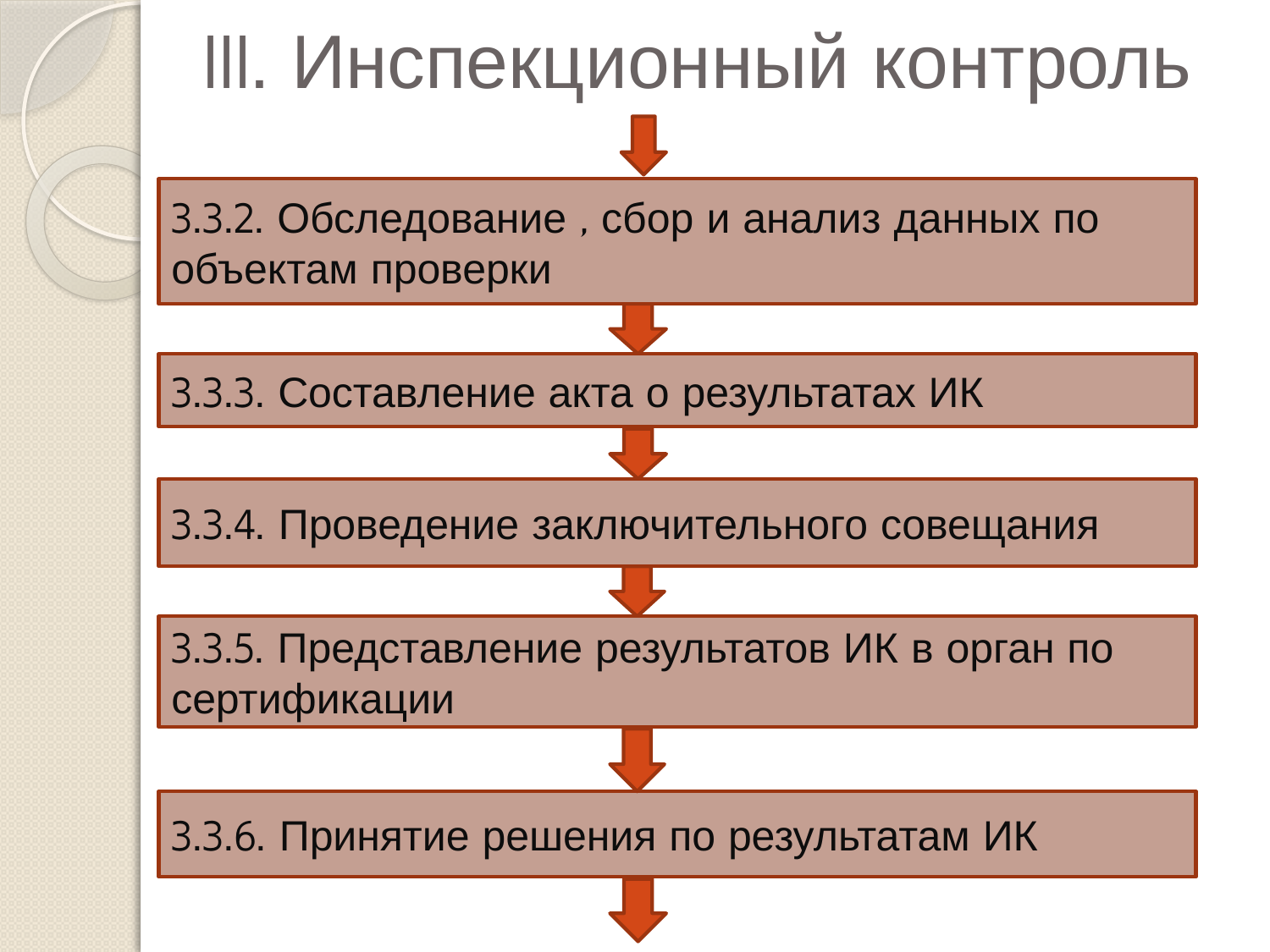

# III. Инспекционный контроль

3.3.2. Обследование , сбор и анализ данных по объектам проверки

3.3.3. Составление акта о результатах ИК

3.3.4. Проведение заключительного совещания

3.3.5. Представление результатов ИК в орган по сертификации

3.3.6. Принятие решения по результатам ИК